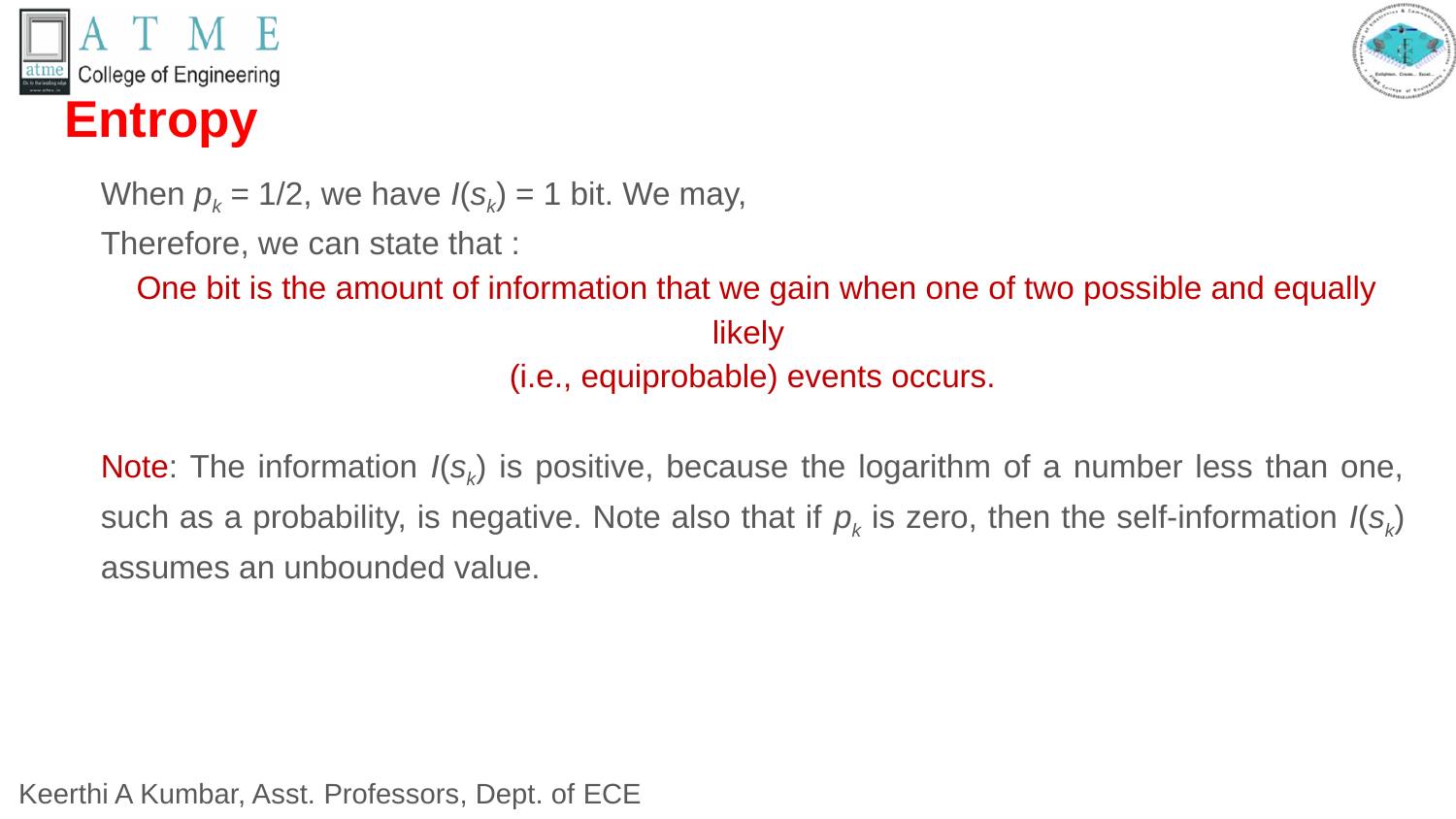

# Entropy
When pk = 1/2, we have I(sk) = 1 bit. We may,
Therefore, we can state that :
 One bit is the amount of information that we gain when one of two possible and equally likely
(i.e., equiprobable) events occurs.

Note: The information I(sk) is positive, because the logarithm of a number less than one, such as a probability, is negative. Note also that if pk is zero, then the self-information I(sk) assumes an unbounded value.